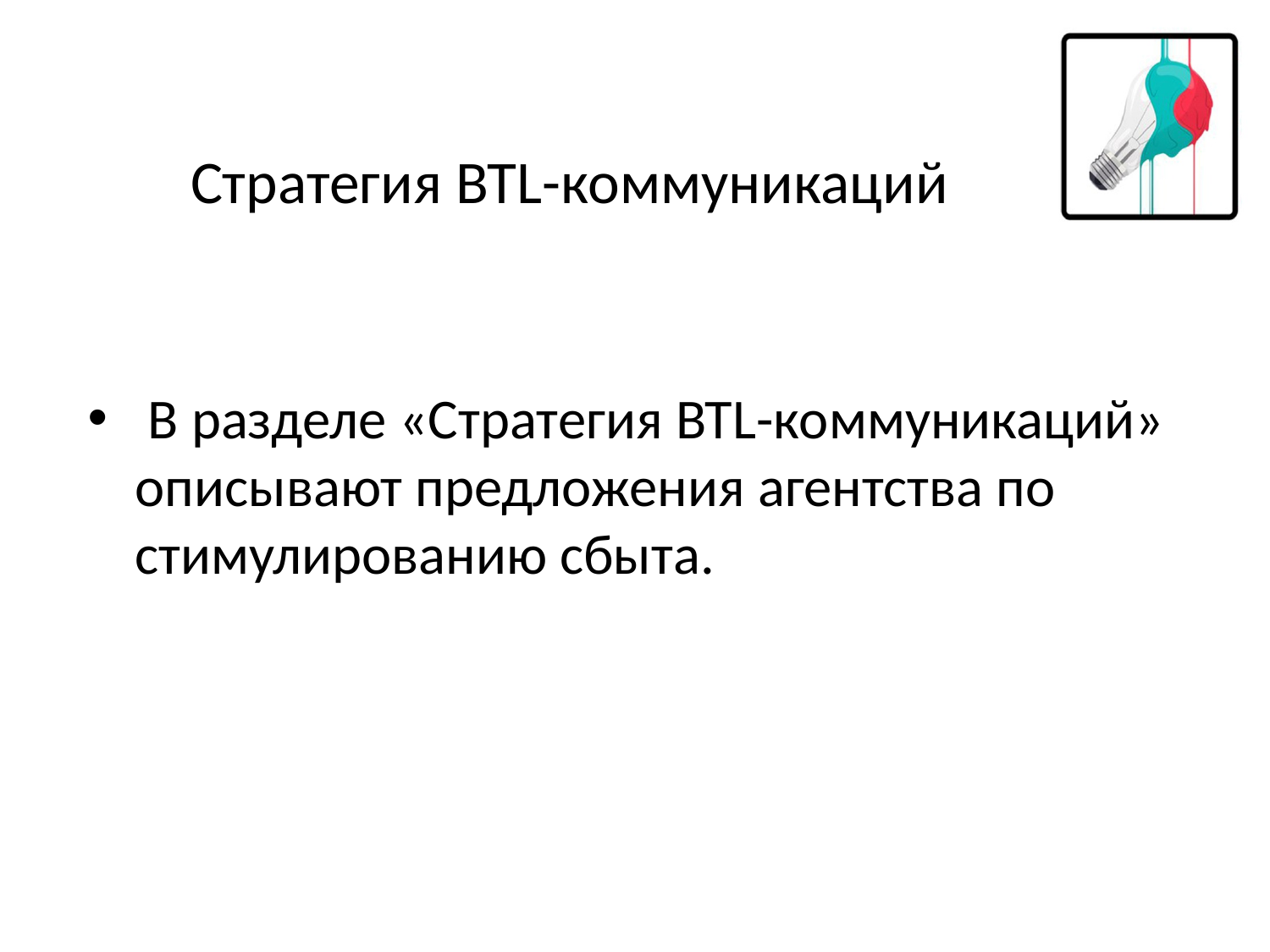

# Стратегия BTL-коммуникаций
 В разделе «Стратегия BTL-коммуникаций» описывают предложения агентства по стимулированию сбыта.